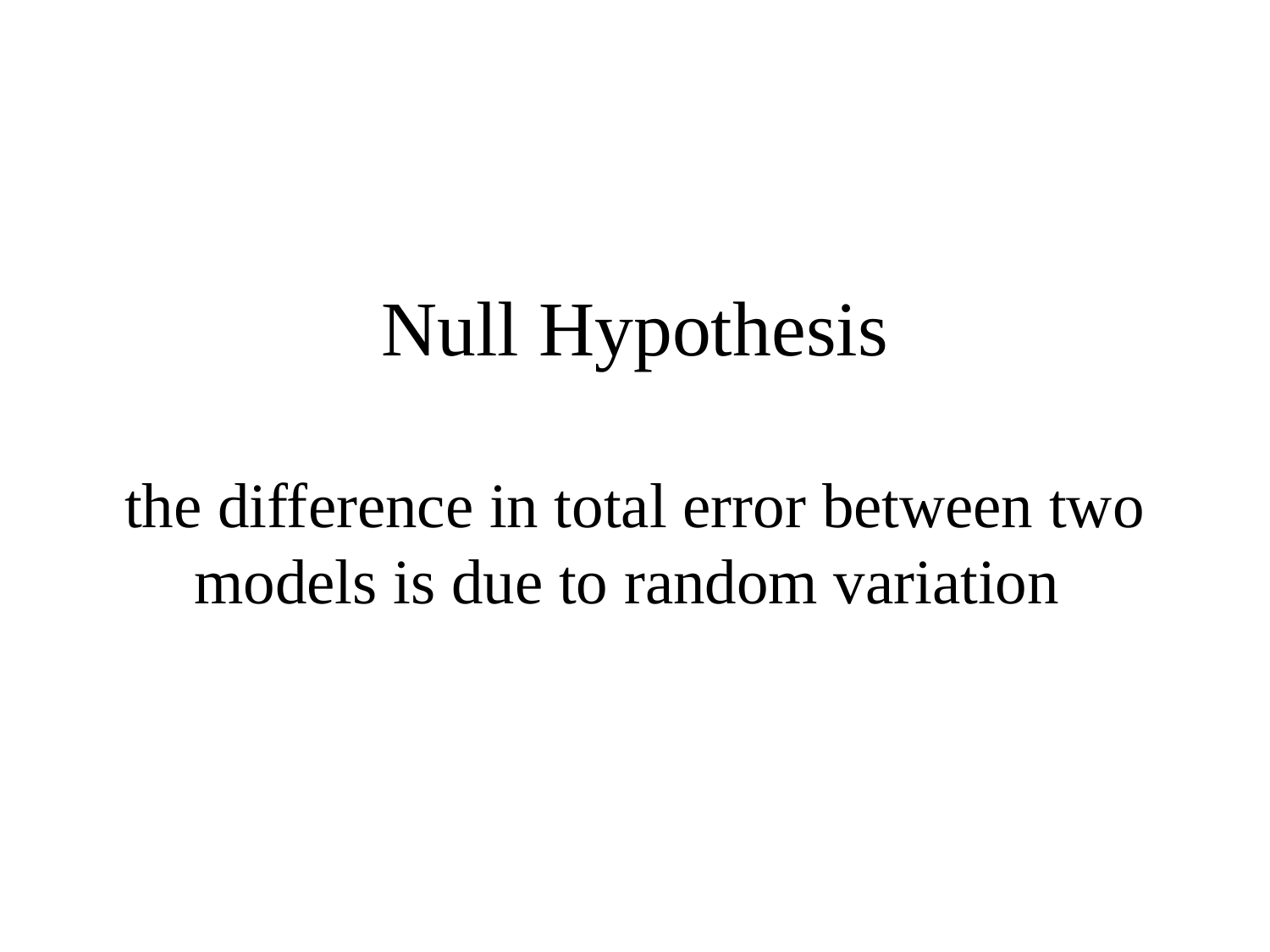

# Null Hypothesis the difference in total error between two models is due to random variation